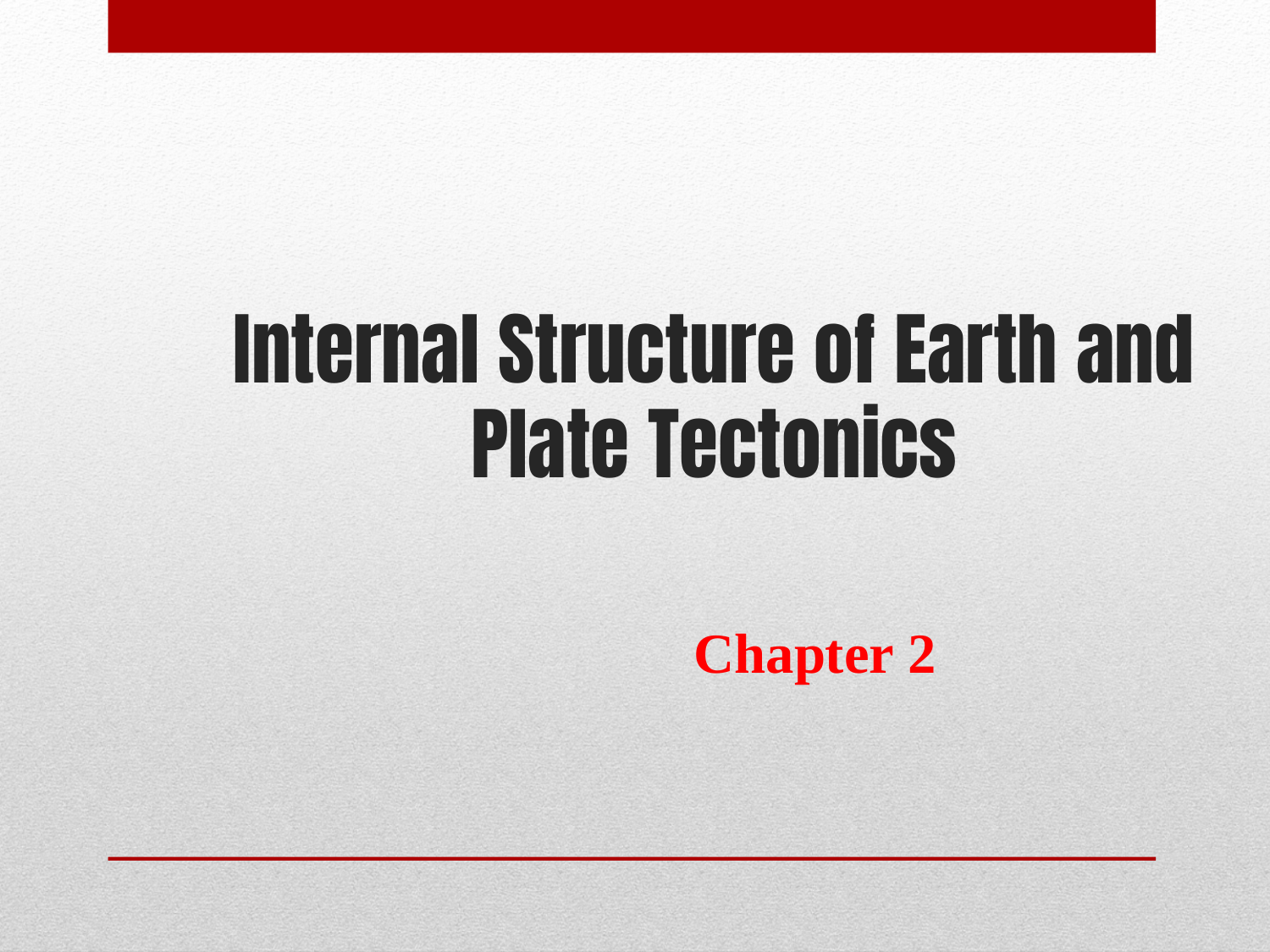

Internal Structure of Earth and Plate Tectonics
Chapter 2